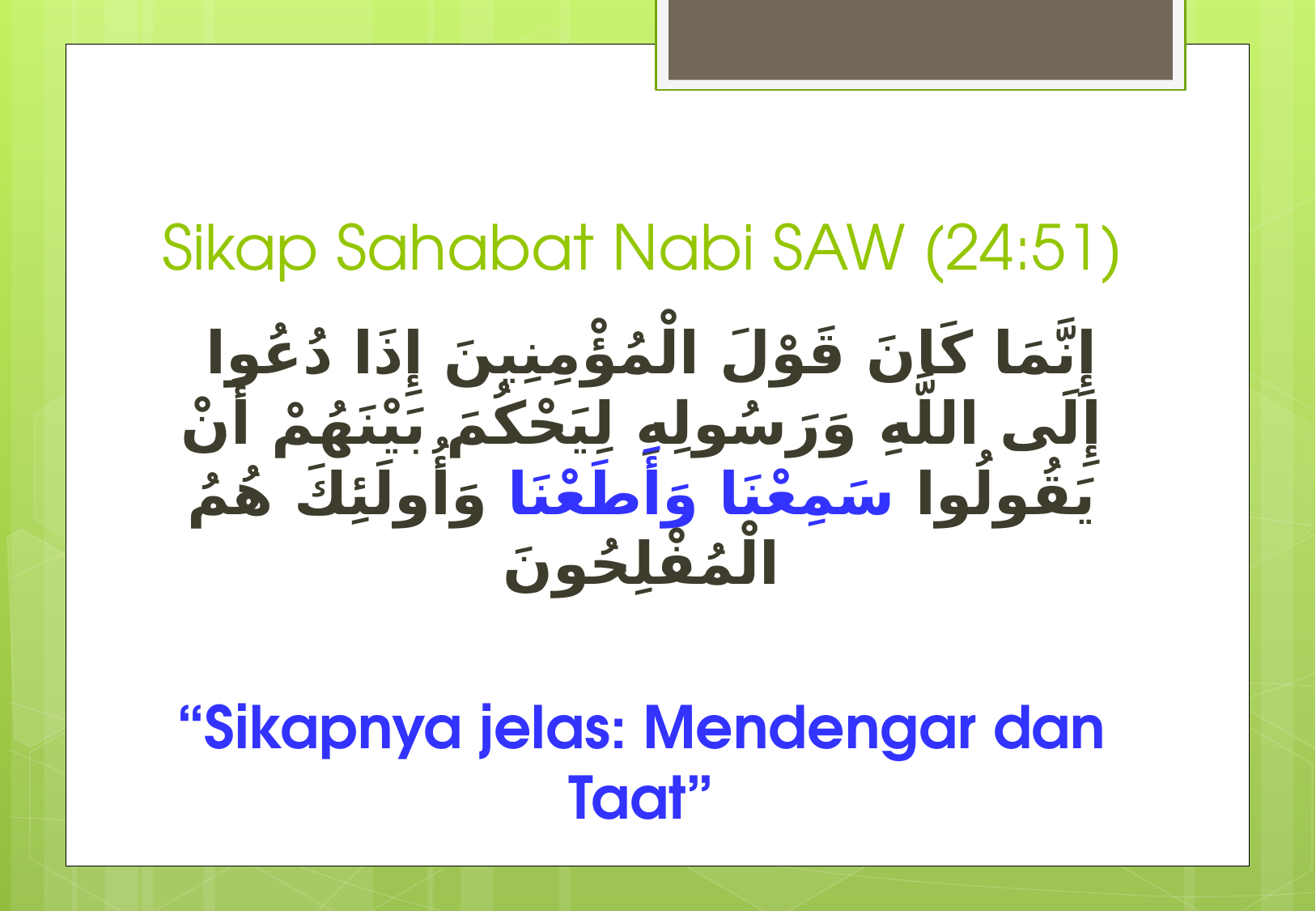

# Sikap Sahabat Nabi SAW (24:51)
 إِنَّمَا كَانَ قَوْلَ الْمُؤْمِنِينَ إِذَا دُعُوا إِلَى اللَّهِ وَرَسُولِهِ لِيَحْكُمَ بَيْنَهُمْ أَنْ يَقُولُوا سَمِعْنَا وَأَطَعْنَا وَأُولَئِكَ هُمُ الْمُفْلِحُونَ

“Sikapnya jelas: Mendengar dan Taat”